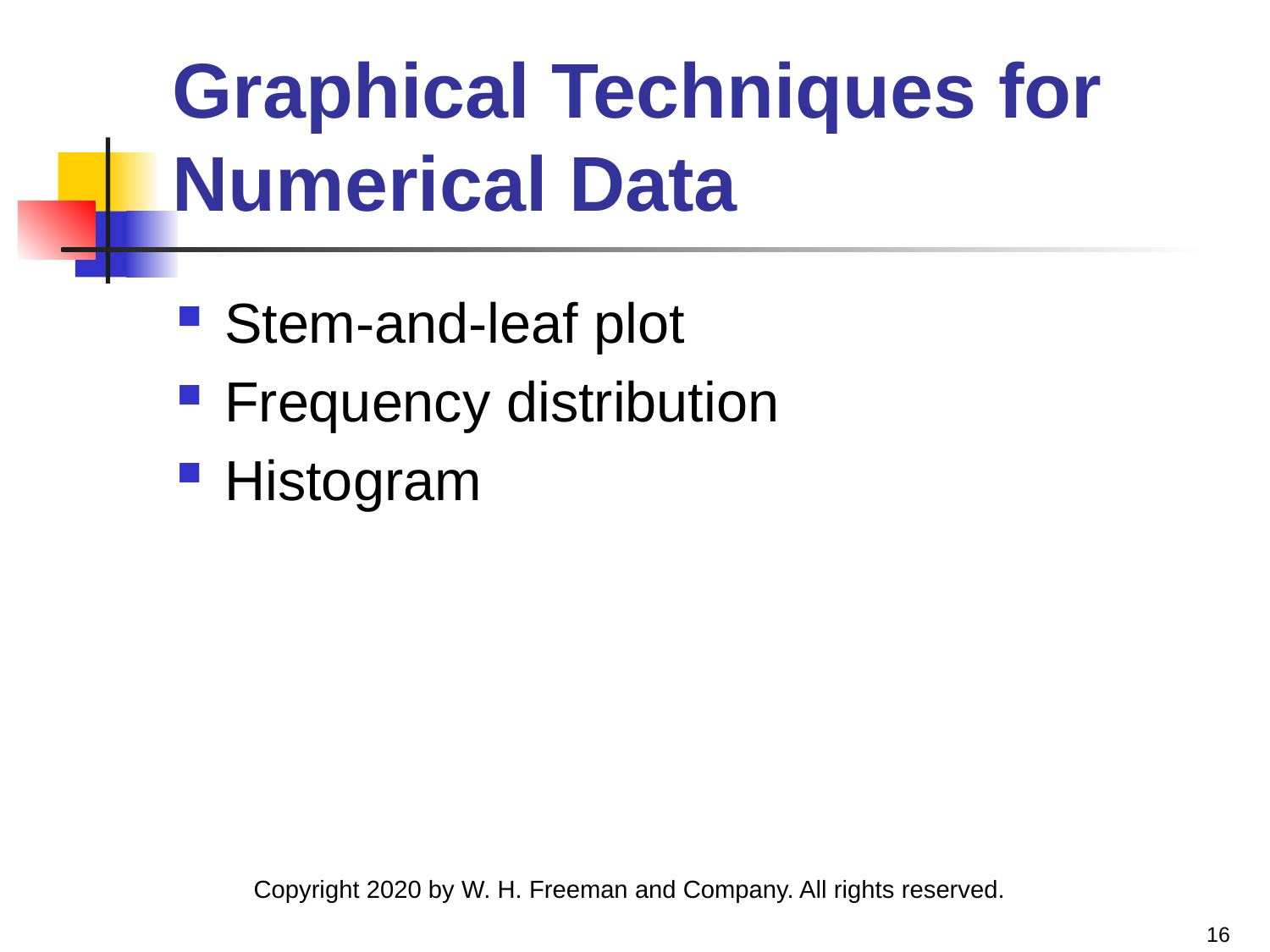

# Graphical Techniques for Numerical Data
Stem-and-leaf plot
Frequency distribution
Histogram